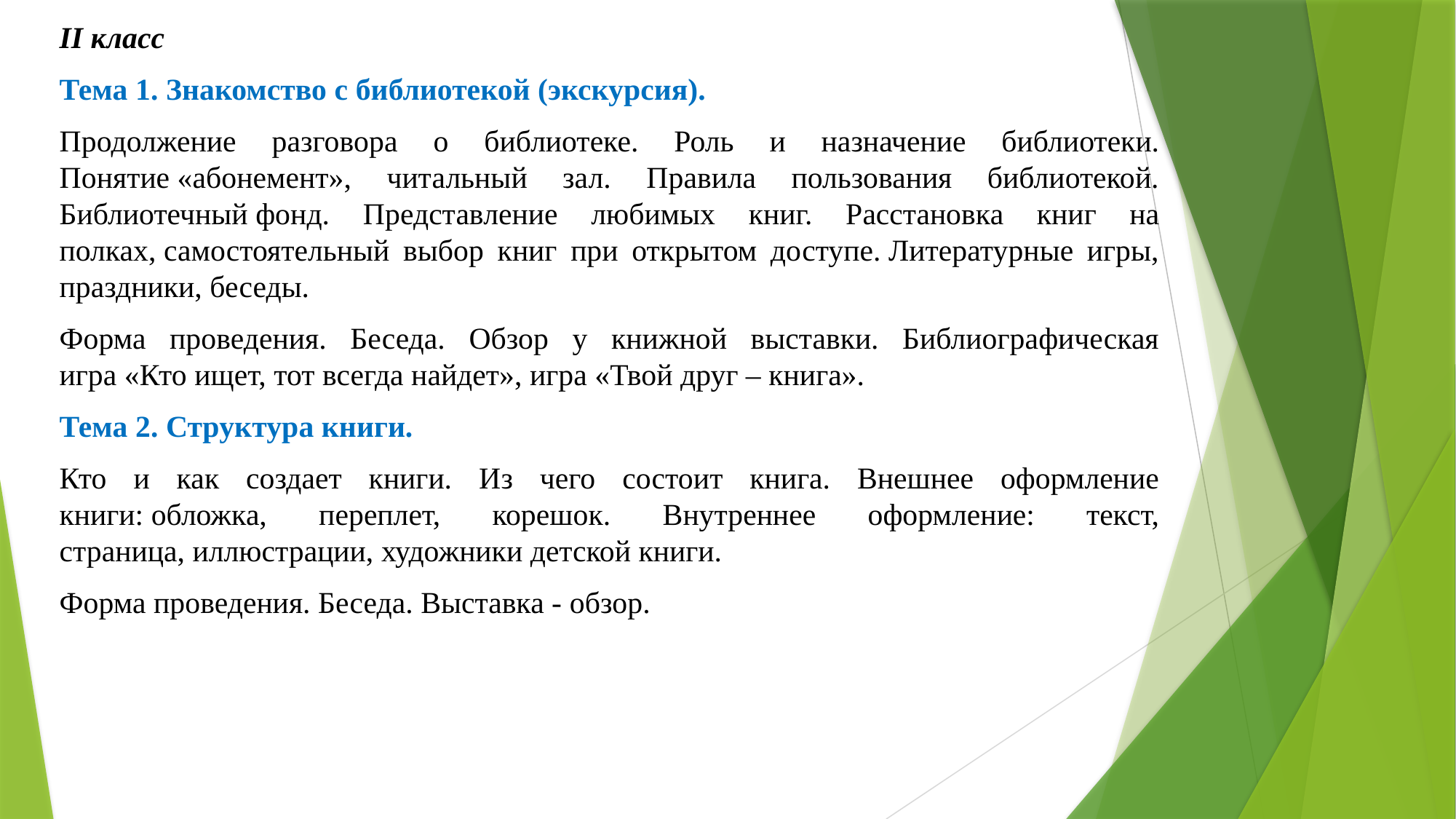

II класс
Тема 1. Знакомство с библиотекой (экскурсия).
Продолжение разговора о библиотеке. Роль и назначение библиотеки. Понятие «абонемент», читальный зал. Правила пользования библиотекой. Библиотечный фонд. Представление любимых книг. Расстановка книг на полках, самостоятельный выбор книг при открытом доступе. Литературные игры, праздники, беседы.
Форма проведения. Беседа. Обзор у книжной выставки. Библиографическая игра «Кто ищет, тот всегда найдет», игра «Твой друг – книга».
Тема 2. Структура книги.
Кто и как создает книги. Из чего состоит книга. Внешнее оформление книги: обложка, переплет, корешок. Внутреннее оформление: текст, страница, иллюстрации, художники детской книги.
Форма проведения. Беседа. Выставка - обзор.